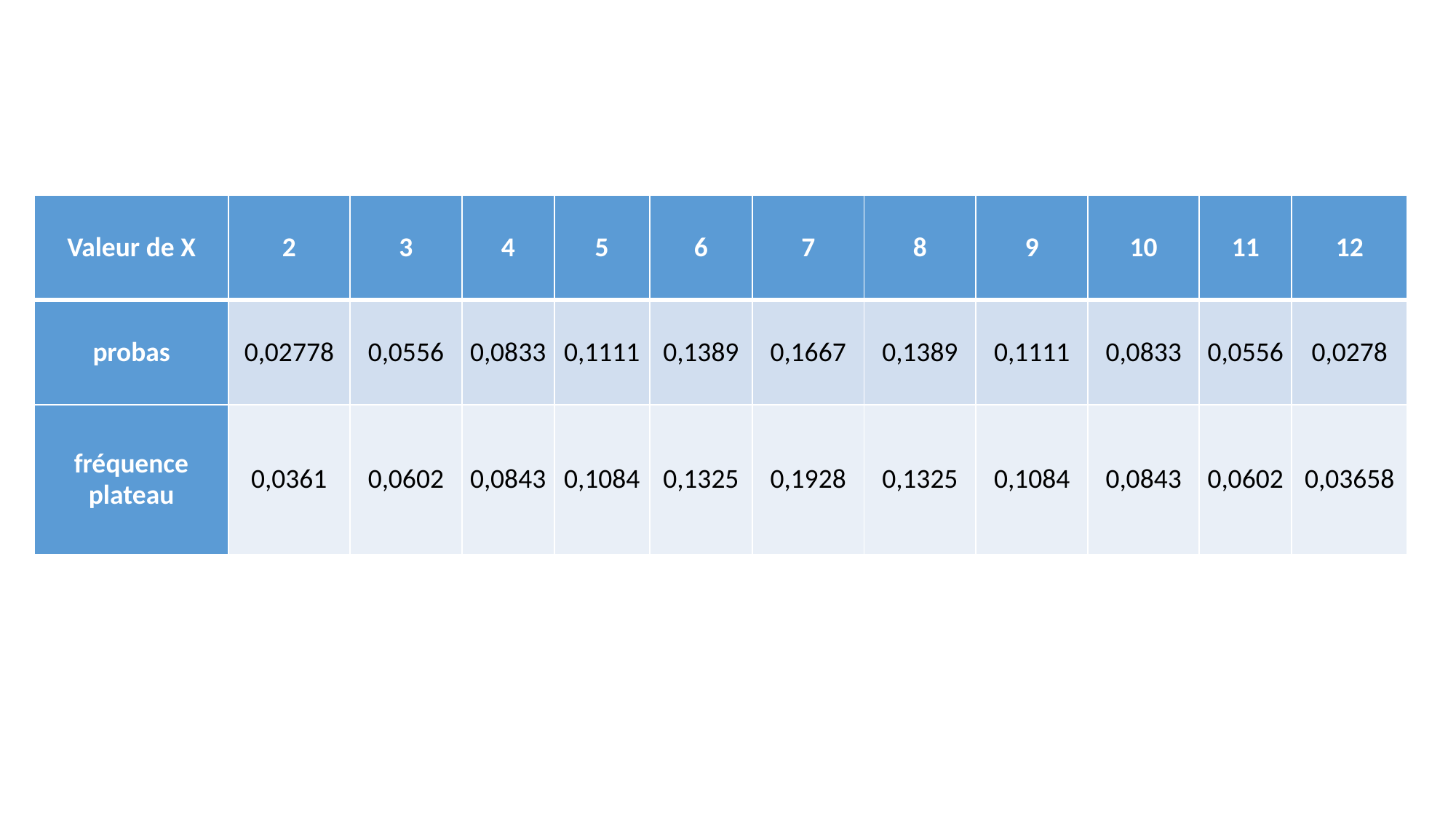

| Valeur de X | 2 | 3 | 4 | 5 | 6 | 7 | 8 | 9 | 10 | 11 | 12 |
| --- | --- | --- | --- | --- | --- | --- | --- | --- | --- | --- | --- |
| probas | 0,02778 | 0,0556 | 0,0833 | 0,1111 | 0,1389 | 0,1667 | 0,1389 | 0,1111 | 0,0833 | 0,0556 | 0,0278 |
| fréquence plateau | 0,0361 | 0,0602 | 0,0843 | 0,1084 | 0,1325 | 0,1928 | 0,1325 | 0,1084 | 0,0843 | 0,0602 | 0,03658 |